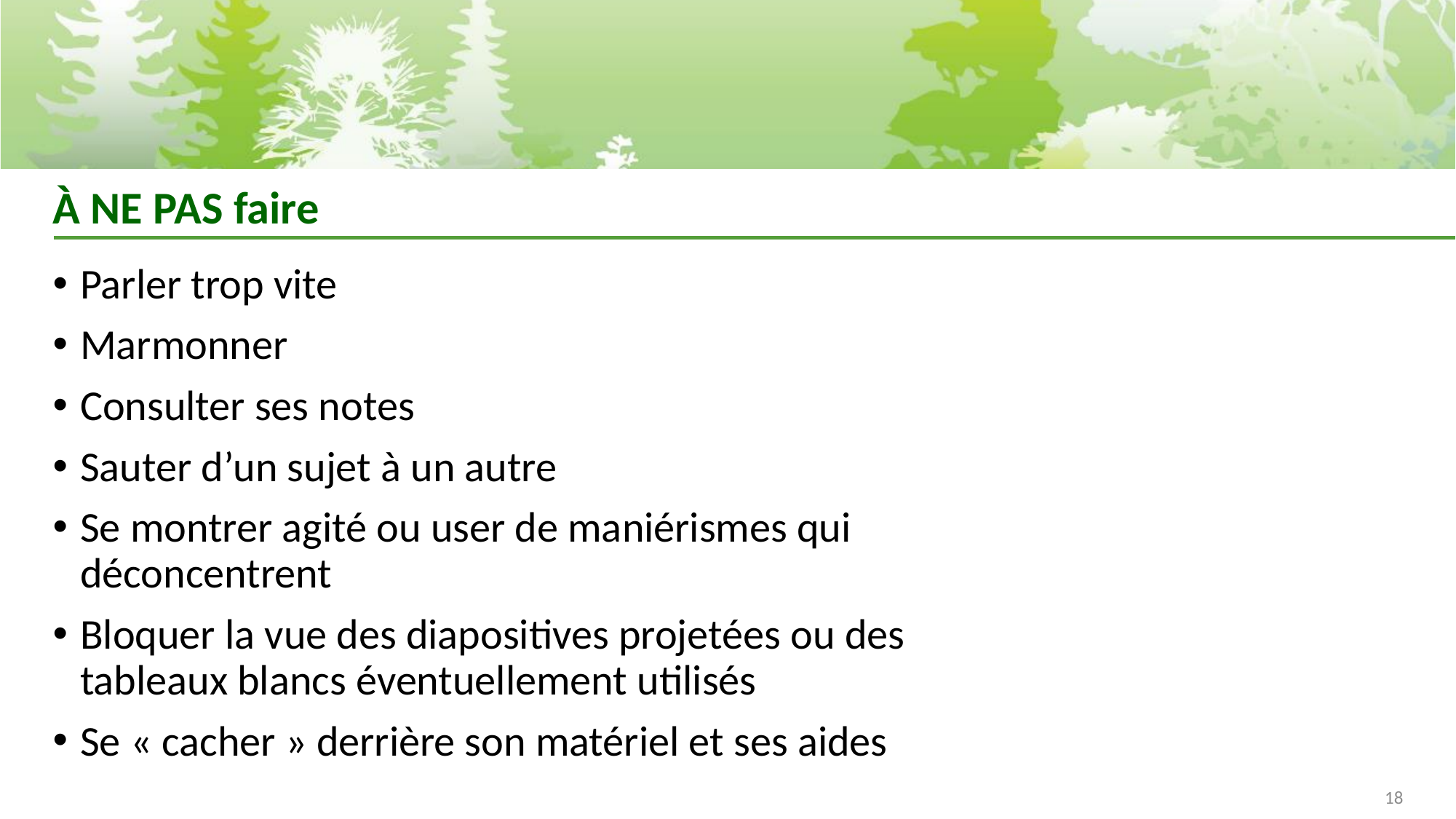

# À NE PAS faire
Parler trop vite
Marmonner
Consulter ses notes
Sauter d’un sujet à un autre
Se montrer agité ou user de maniérismes qui déconcentrent
Bloquer la vue des diapositives projetées ou des tableaux blancs éventuellement utilisés
Se « cacher » derrière son matériel et ses aides
18